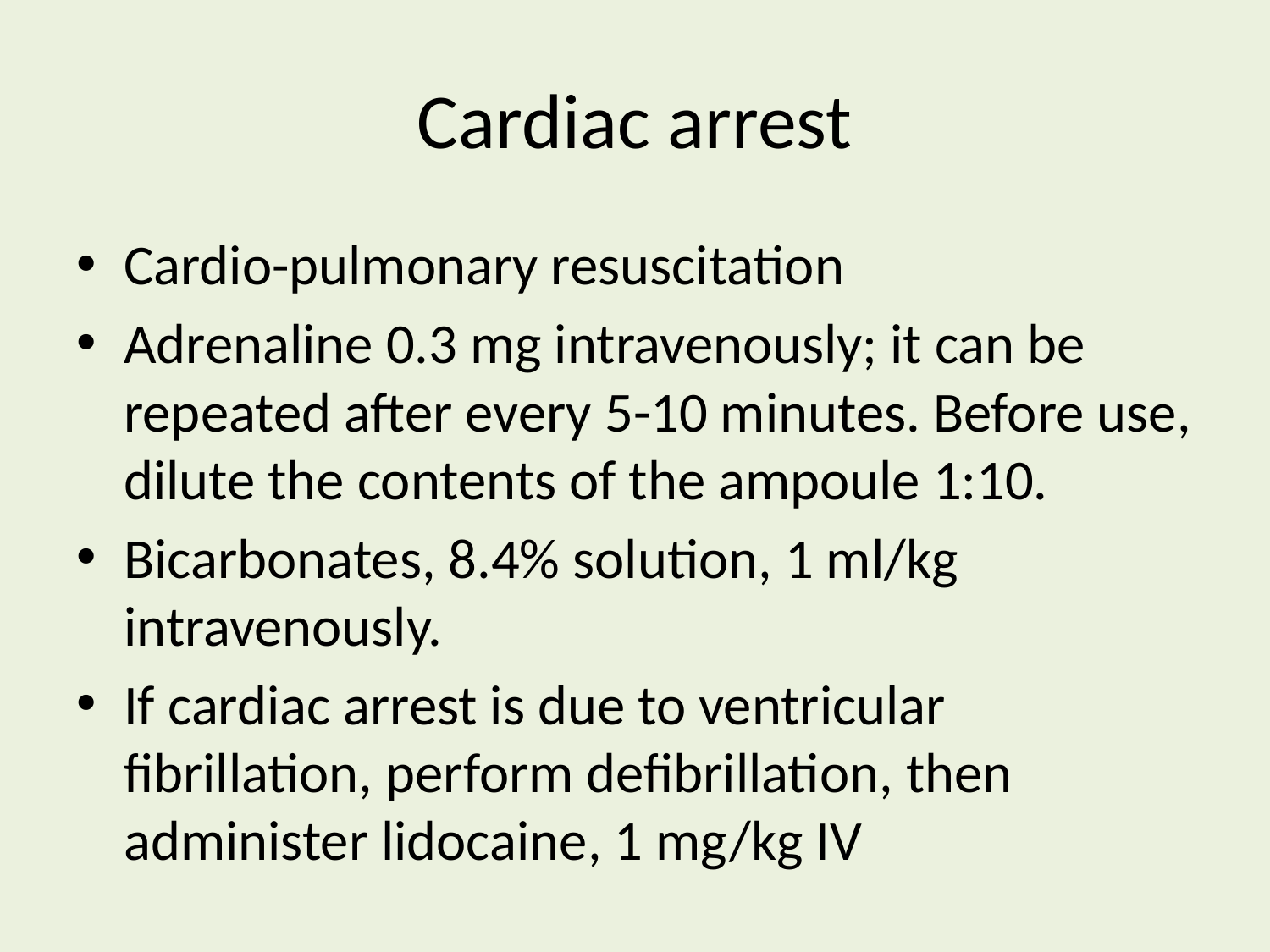

# Cardiac arrest
Cardio-pulmonary resuscitation
Adrenaline 0.3 mg intravenously; it can be repeated after every 5-10 minutes. Before use, dilute the contents of the ampoule 1:10.
Bicarbonates, 8.4% solution, 1 ml/kg intravenously.
If cardiac arrest is due to ventricular fibrillation, perform defibrillation, then administer lidocaine, 1 mg/kg IV